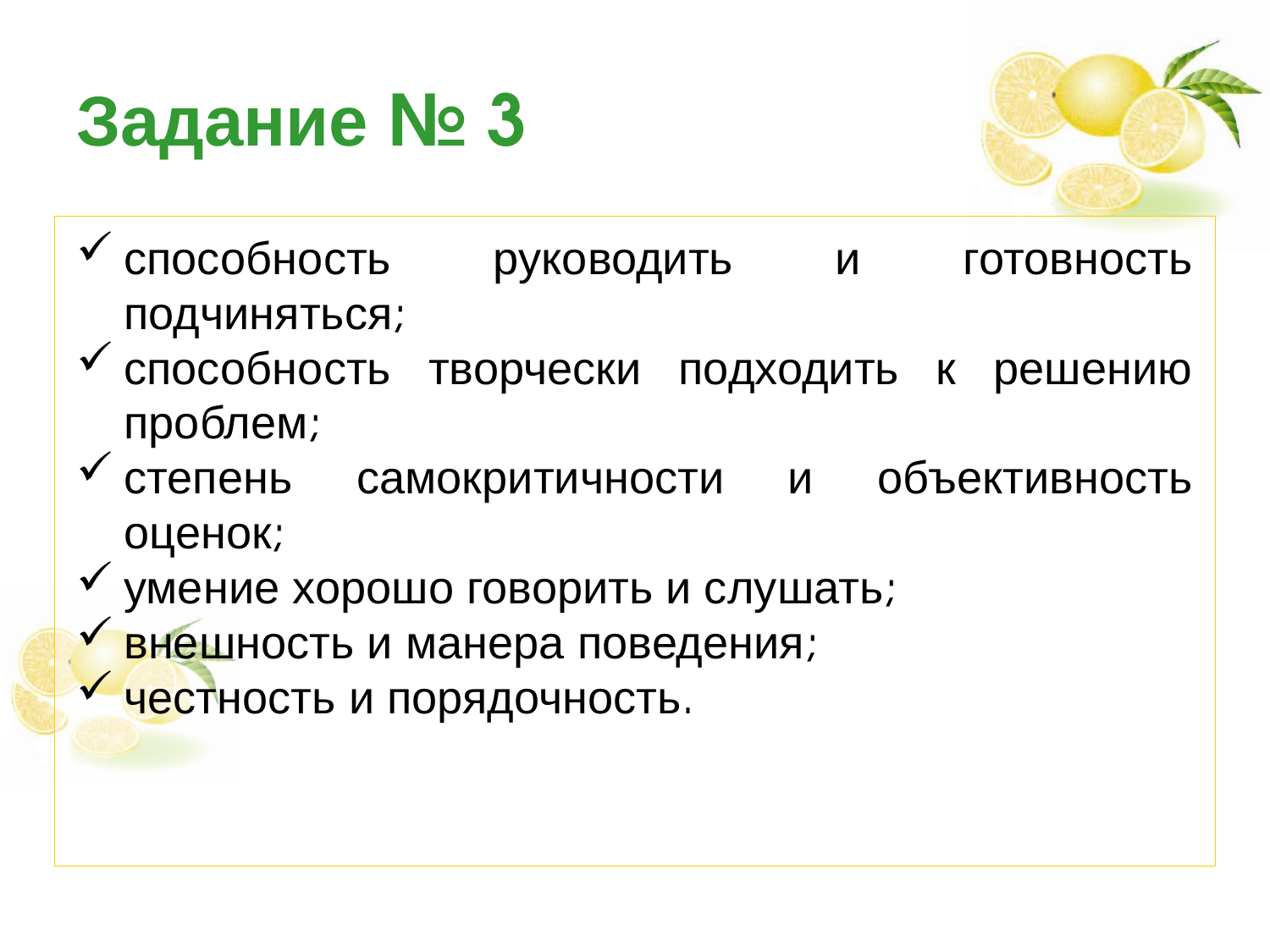

# Задание № 3
способность руководить и готовность подчиняться;
способность творчески подходить к решению проблем;
степень самокритичности и объективность оценок;
умение хорошо говорить и слушать;
внешность и манера поведения;
честность и порядочность.